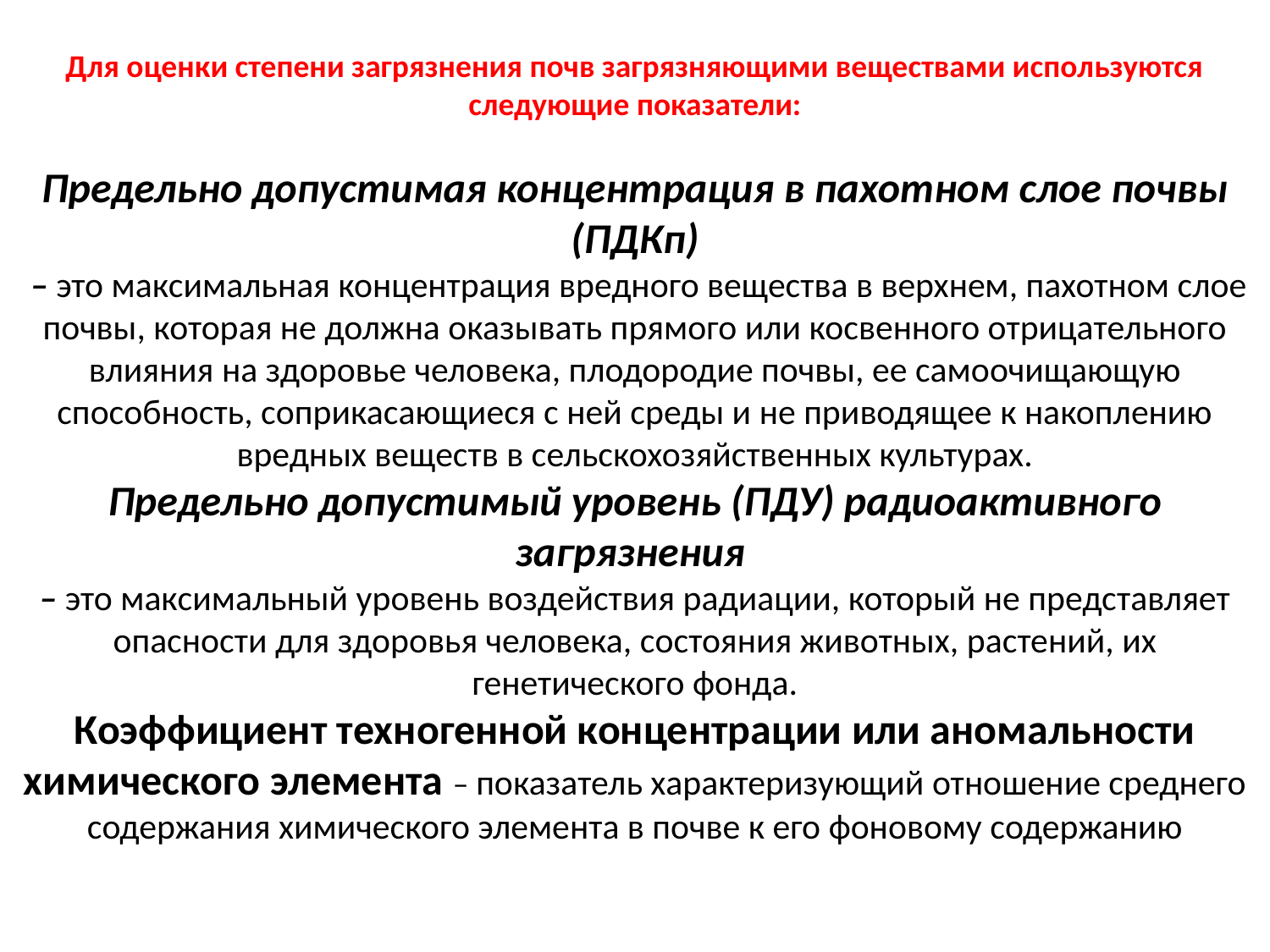

Для оценки степени загрязнения почв загрязняющими веществами используются следующие показатели:

Предельно допустимая концентрация в пахотном слое почвы (ПДКп)
 – это максимальная концентрация вредного вещества в верхнем, пахотном слое почвы, которая не должна оказывать прямого или косвенного отрицательного влияния на здоровье человека, плодородие почвы, ее самоочищающую способность, соприкасающиеся с ней среды и не приводящее к накоплению вредных веществ в сельскохозяйственных культурах.
Предельно допустимый уровень (ПДУ) радиоактивного загрязнения
– это максимальный уровень воздействия радиации, который не представляет опасности для здоровья человека, состояния животных, растений, их генетического фонда.
Коэффициент техногенной концентрации или аномальности химического элемента – показатель характеризующий отношение среднего содержания химического элемента в почве к его фоновому содержанию